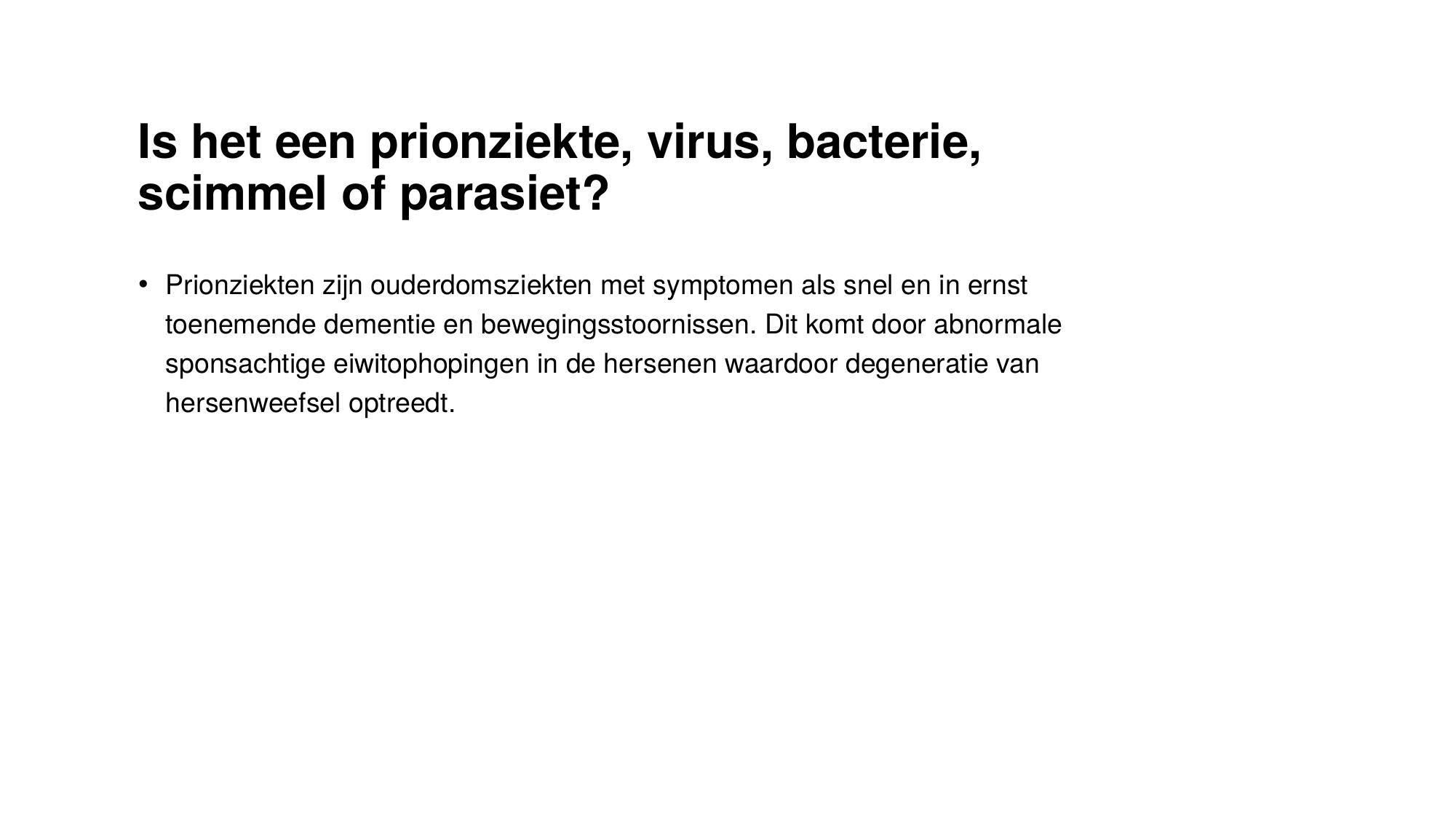

# Is het een prionziekte, virus, bacterie, scimmel of parasiet?
Prionziekten zijn ouderdomsziekten met symptomen als snel en in ernst toenemende dementie en bewegingsstoornissen. Dit komt door abnormale sponsachtige eiwitophopingen in de hersenen waardoor degeneratie van hersenweefsel optreedt.